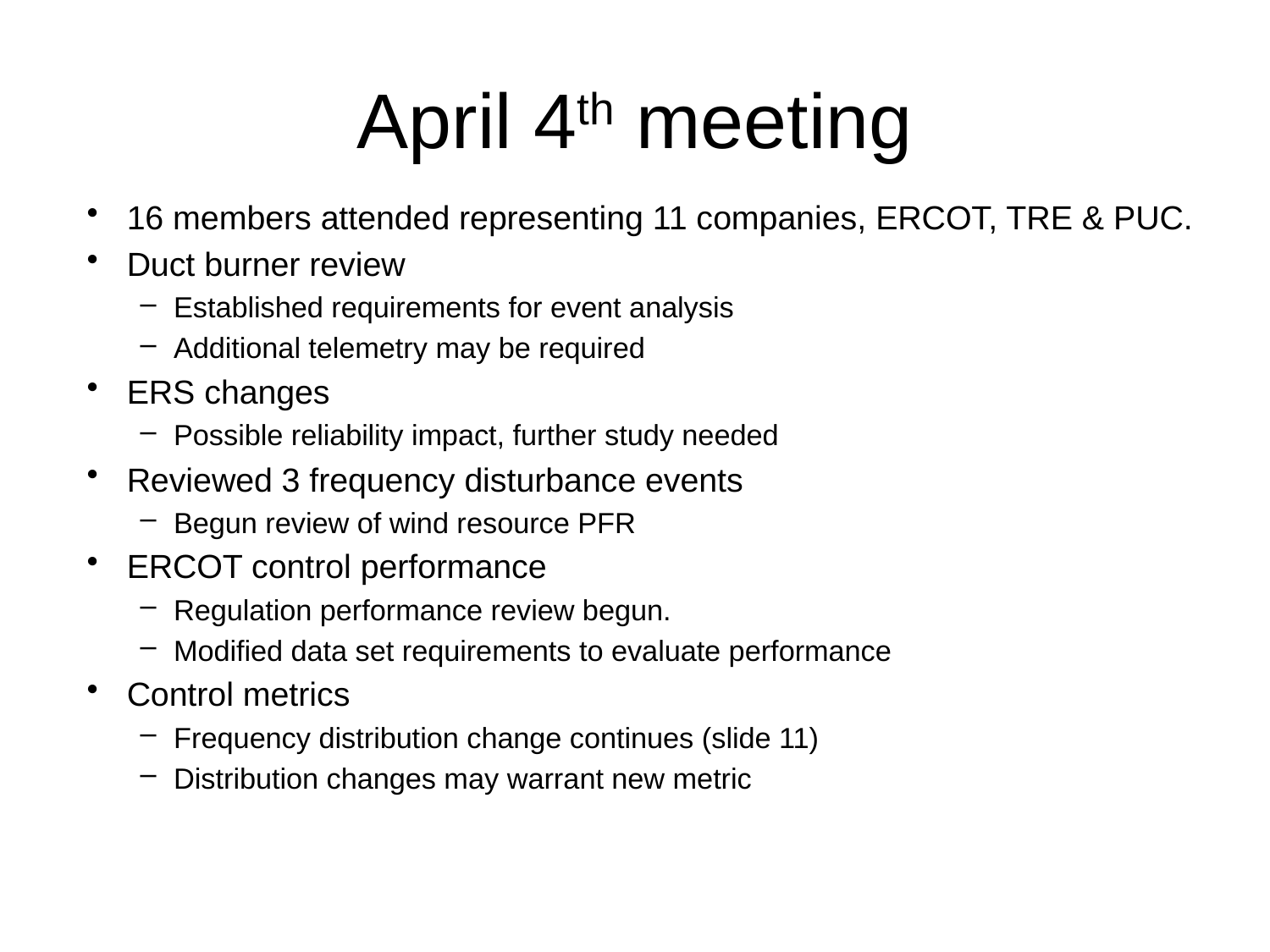

# April 4th meeting
16 members attended representing 11 companies, ERCOT, TRE & PUC.
Duct burner review
Established requirements for event analysis
Additional telemetry may be required
ERS changes
Possible reliability impact, further study needed
Reviewed 3 frequency disturbance events
Begun review of wind resource PFR
ERCOT control performance
Regulation performance review begun.
Modified data set requirements to evaluate performance
Control metrics
Frequency distribution change continues (slide 11)
Distribution changes may warrant new metric